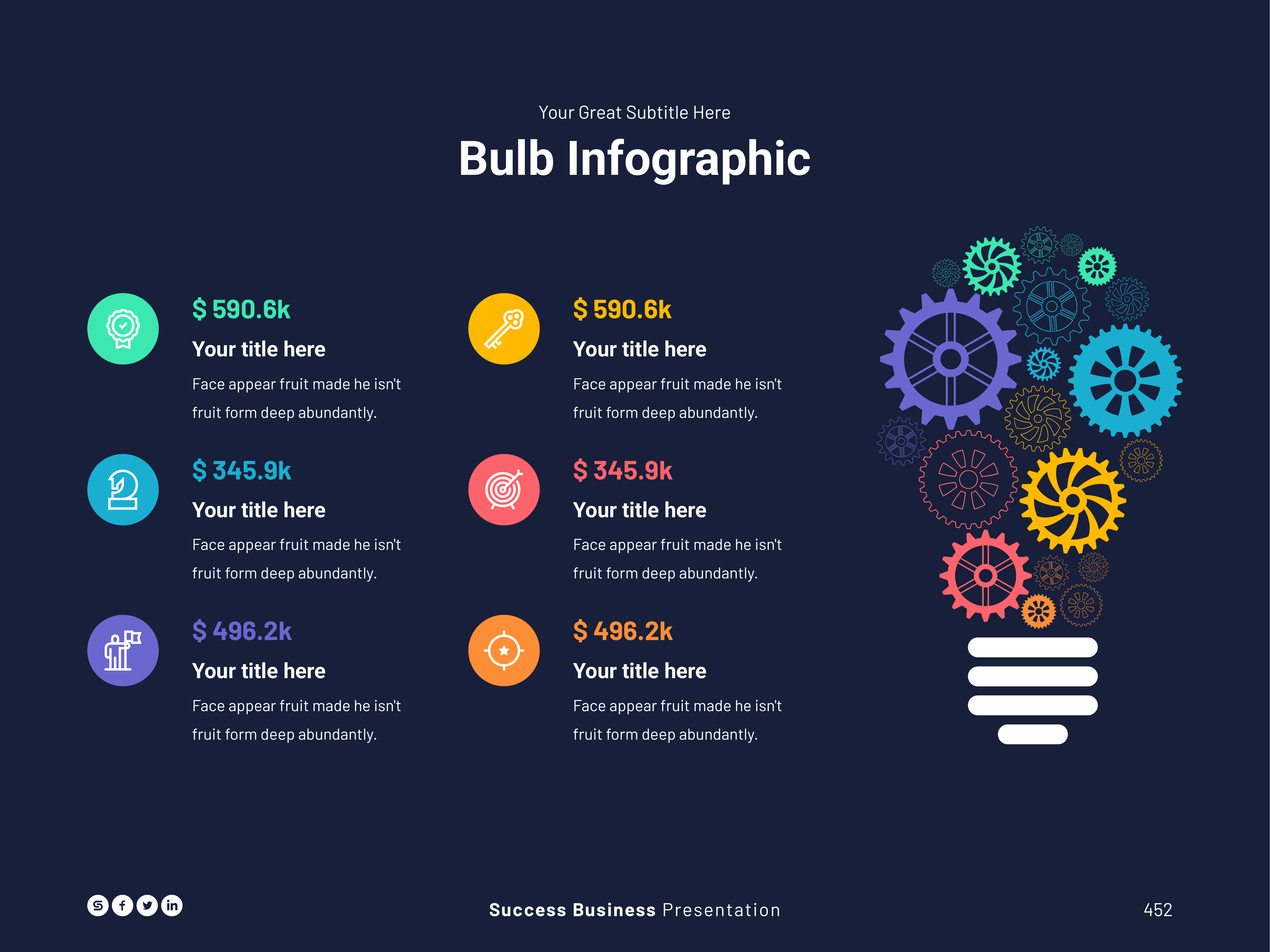

Your Great Subtitle Here
Bulb Infographic

$ 590.6k
$ 590.6k

Your title here
Face appear fruit made he isn't fruit form deep abundantly.
Your title here
Face appear fruit made he isn't fruit form deep abundantly.

$ 345.9k
$ 345.9k

Your title here
Face appear fruit made he isn't fruit form deep abundantly.
Your title here
Face appear fruit made he isn't fruit form deep abundantly.

$ 496.2k
$ 496.2k

Your title here
Face appear fruit made he isn't fruit form deep abundantly.
Your title here
Face appear fruit made he isn't fruit form deep abundantly.